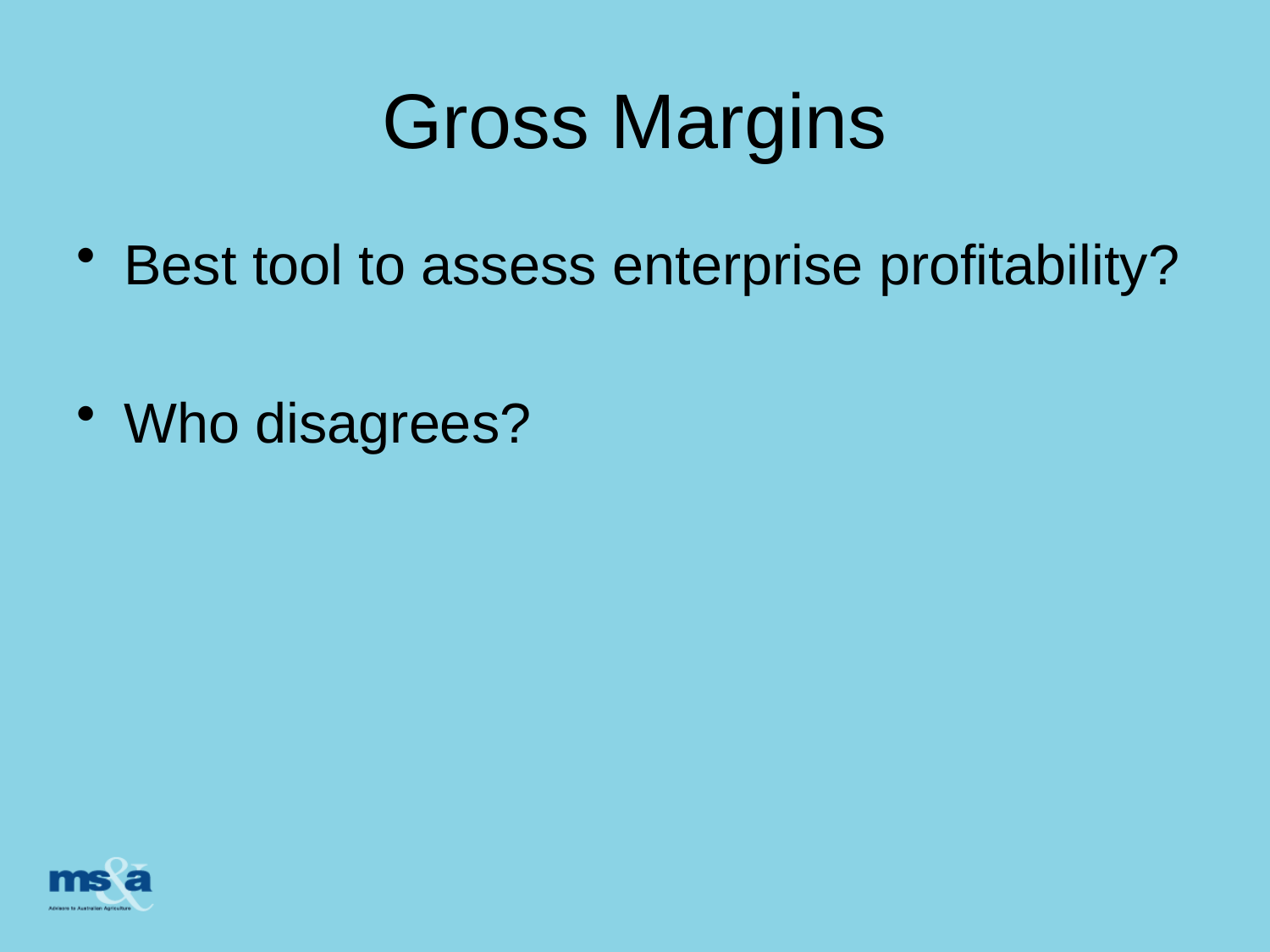

# Gross Margins
Best tool to assess enterprise profitability?

Who disagrees?